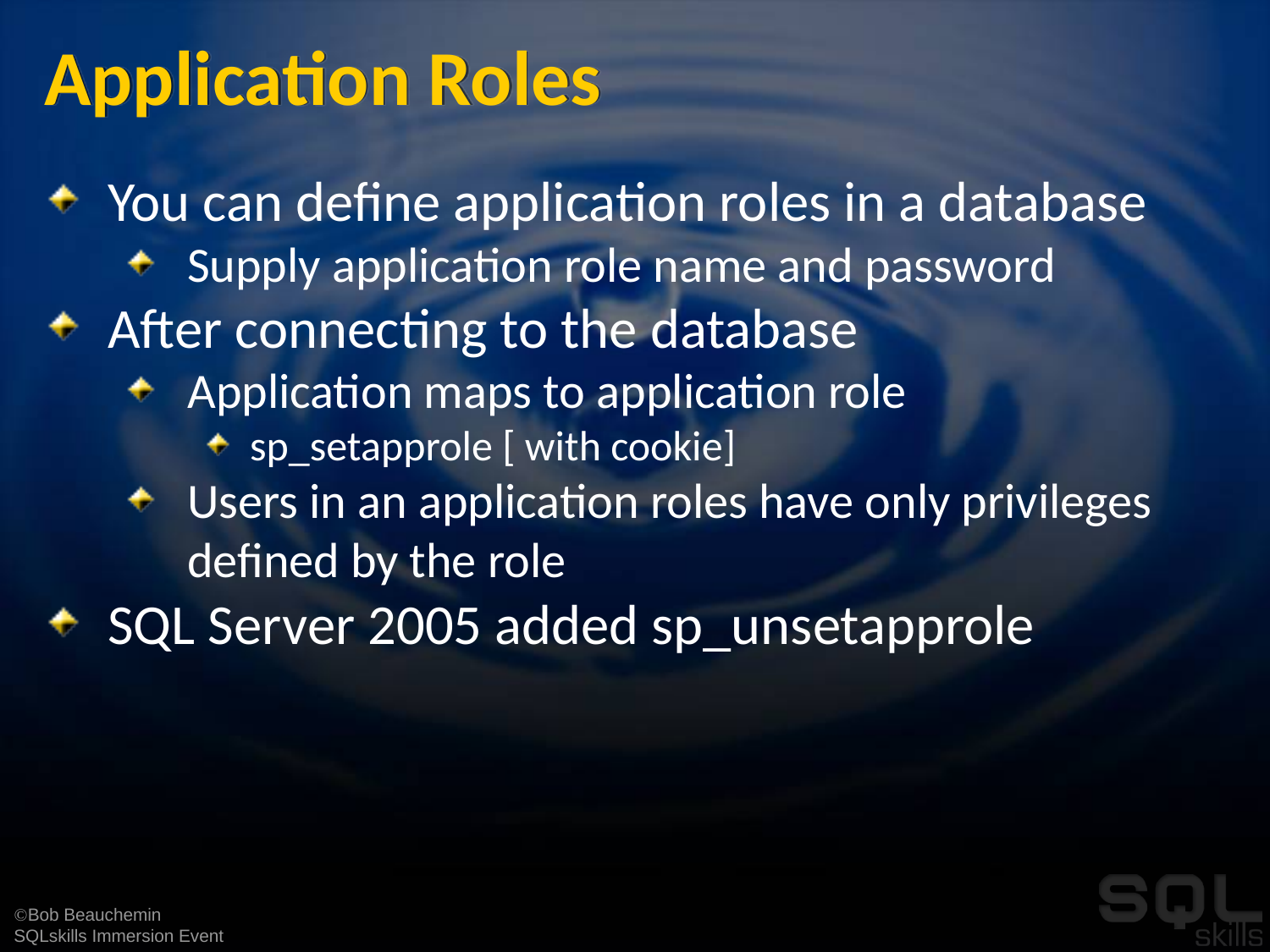

# Application Roles
You can define application roles in a database
Supply application role name and password
After connecting to the database
Application maps to application role
sp_setapprole [ with cookie]
Users in an application roles have only privileges defined by the role
SQL Server 2005 added sp_unsetapprole